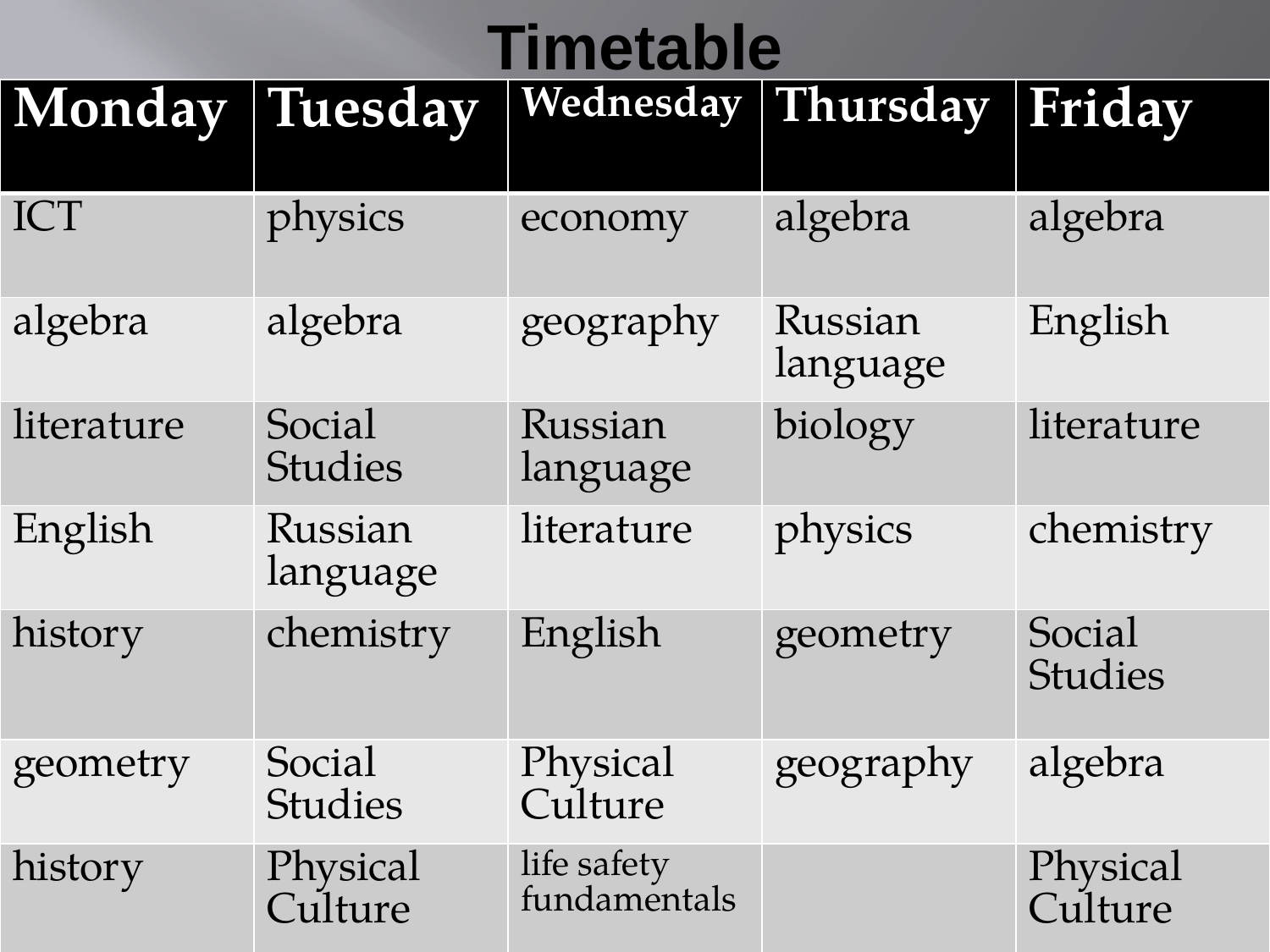

# Timetable
| Monday | Tuesday | Wednesday | Thursday | Friday |
| --- | --- | --- | --- | --- |
| ICT | physics | economy | algebra | algebra |
| algebra | algebra | geography | Russian language | English |
| literature | Social Studies | Russian language | biology | literature |
| English | Russian language | literature | physics | chemistry |
| history | chemistry | English | geometry | Social Studies |
| geometry | Social Studies | Physical Culture | geography | algebra |
| history | Physical Culture | life safety fundamentals |  | Physical Culture |